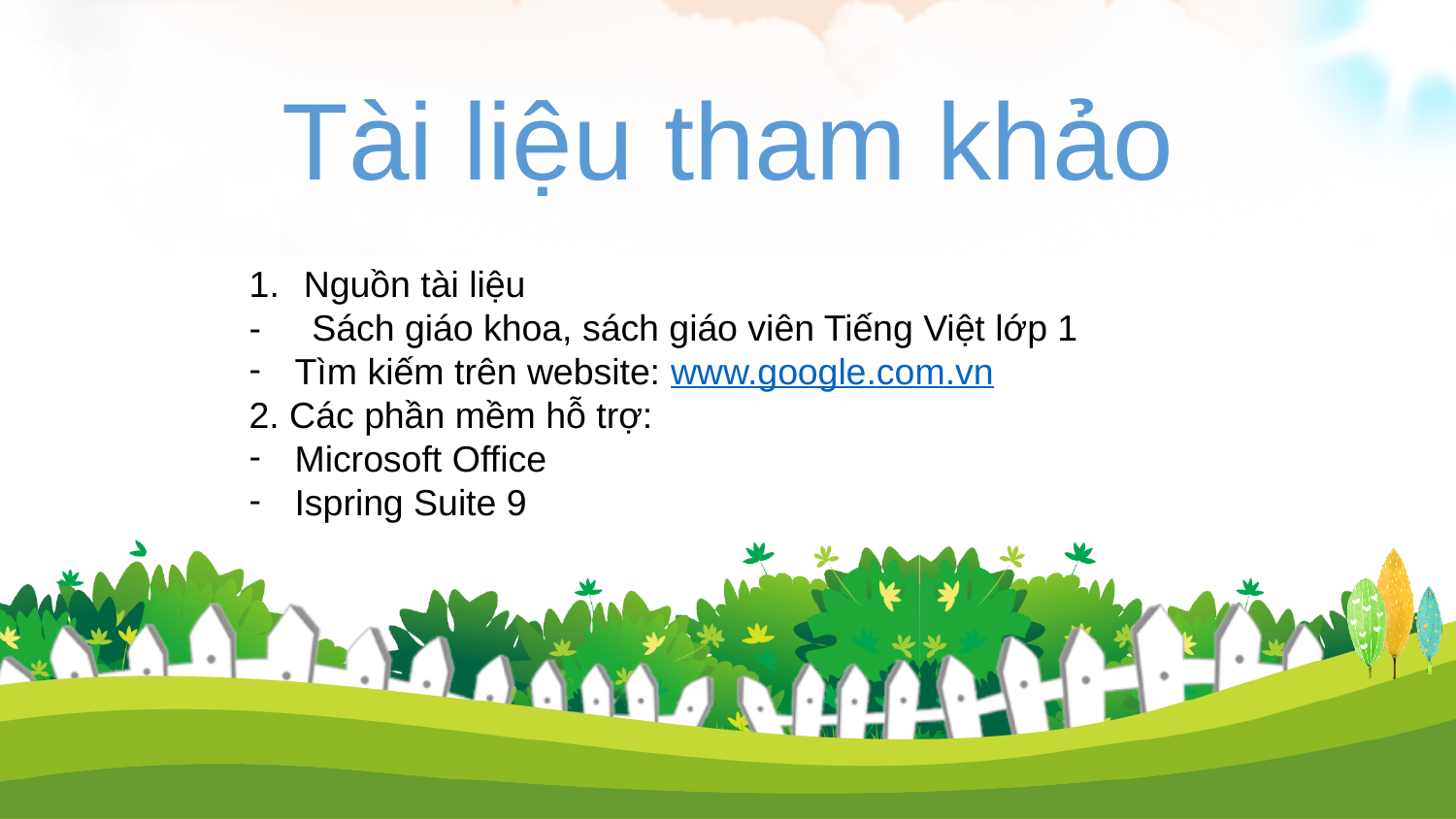

Tài liệu tham khảo
Nguồn tài liệu
-     Sách giáo khoa, sách giáo viên Tiếng Việt lớp 1
Tìm kiếm trên website: www.google.com.vn
2. Các phần mềm hỗ trợ:
Microsoft Office
Ispring Suite 9